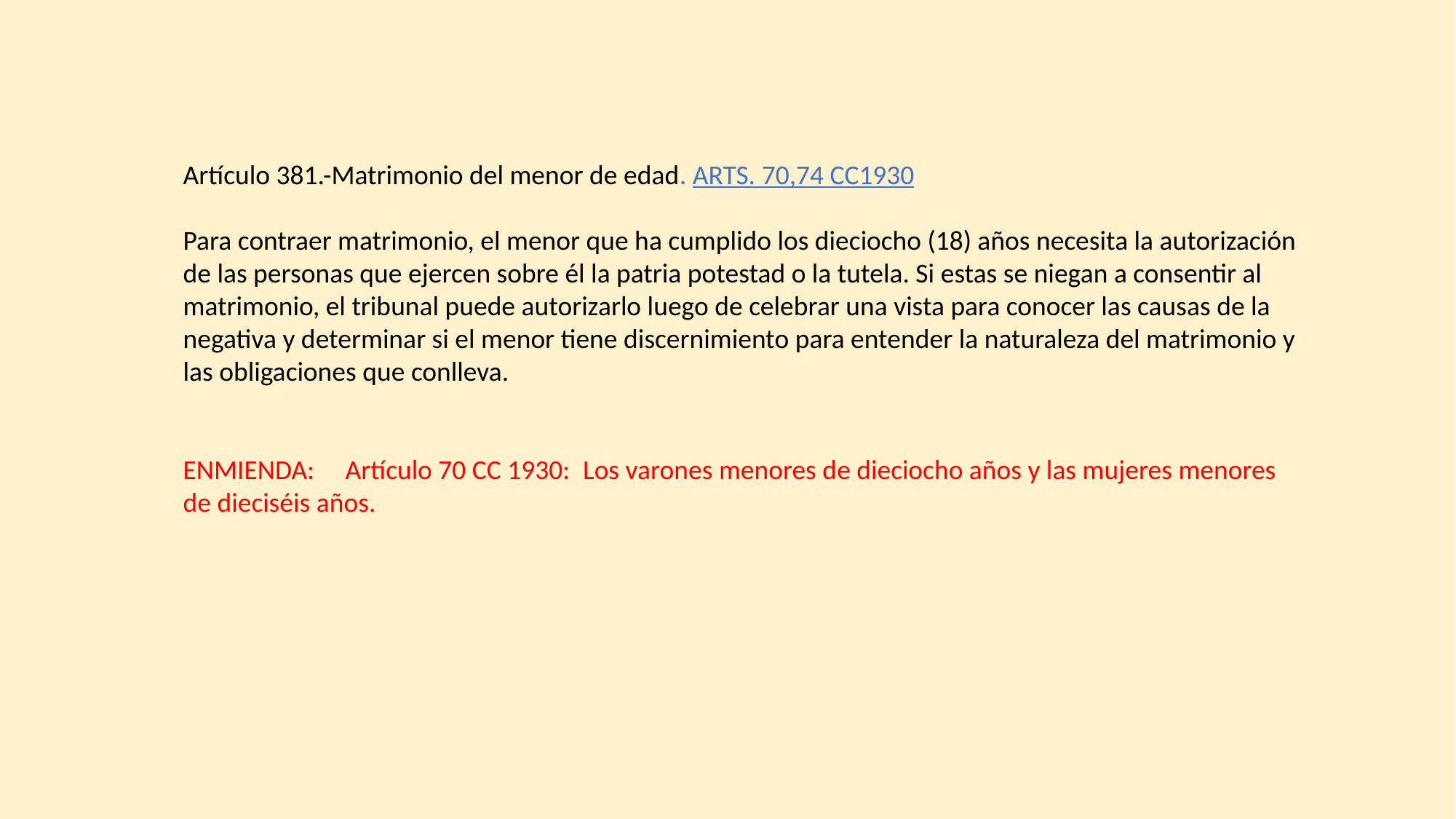

Artículo 381.-Matrimonio del menor de edad. ARTS. 70,74 CC1930

Para contraer matrimonio, el menor que ha cumplido los dieciocho (18) años necesita la autorización de las personas que ejercen sobre él la patria potestad o la tutela. Si estas se niegan a consentir al matrimonio, el tribunal puede autorizarlo luego de celebrar una vista para conocer las causas de la negativa y determinar si el menor tiene discernimiento para entender la naturaleza del matrimonio y las obligaciones que conlleva.

ENMIENDA:     Artículo 70 CC 1930:  Los varones menores de dieciocho años y las mujeres menores de dieciséis años.